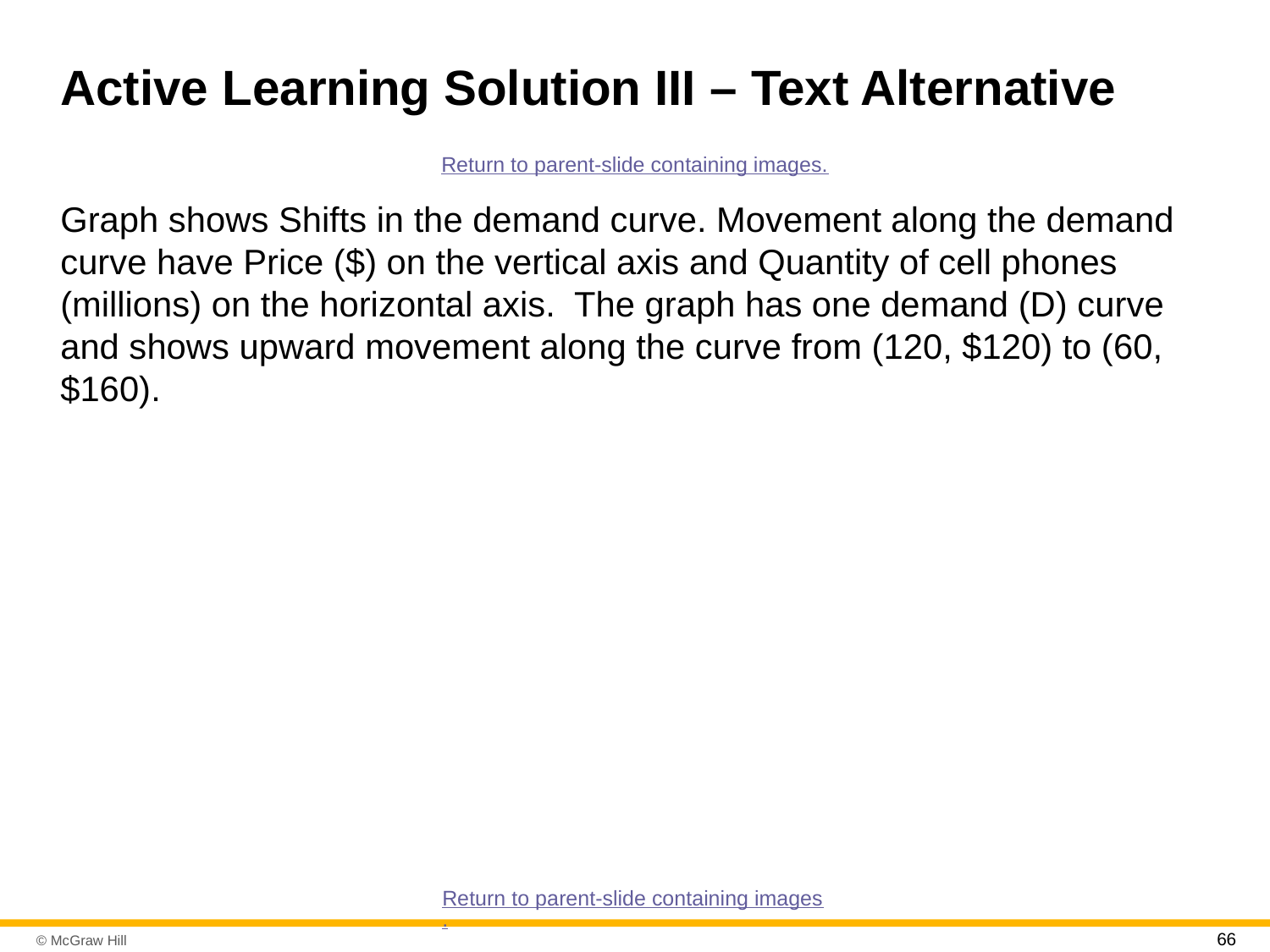

# Active Learning Solution III – Text Alternative
Return to parent-slide containing images.
Graph shows Shifts in the demand curve. Movement along the demand curve have Price ($) on the vertical axis and Quantity of cell phones (millions) on the horizontal axis.  The graph has one demand (D) curve and shows upward movement along the curve from (120, $120) to (60, $160).
Return to parent-slide containing images.